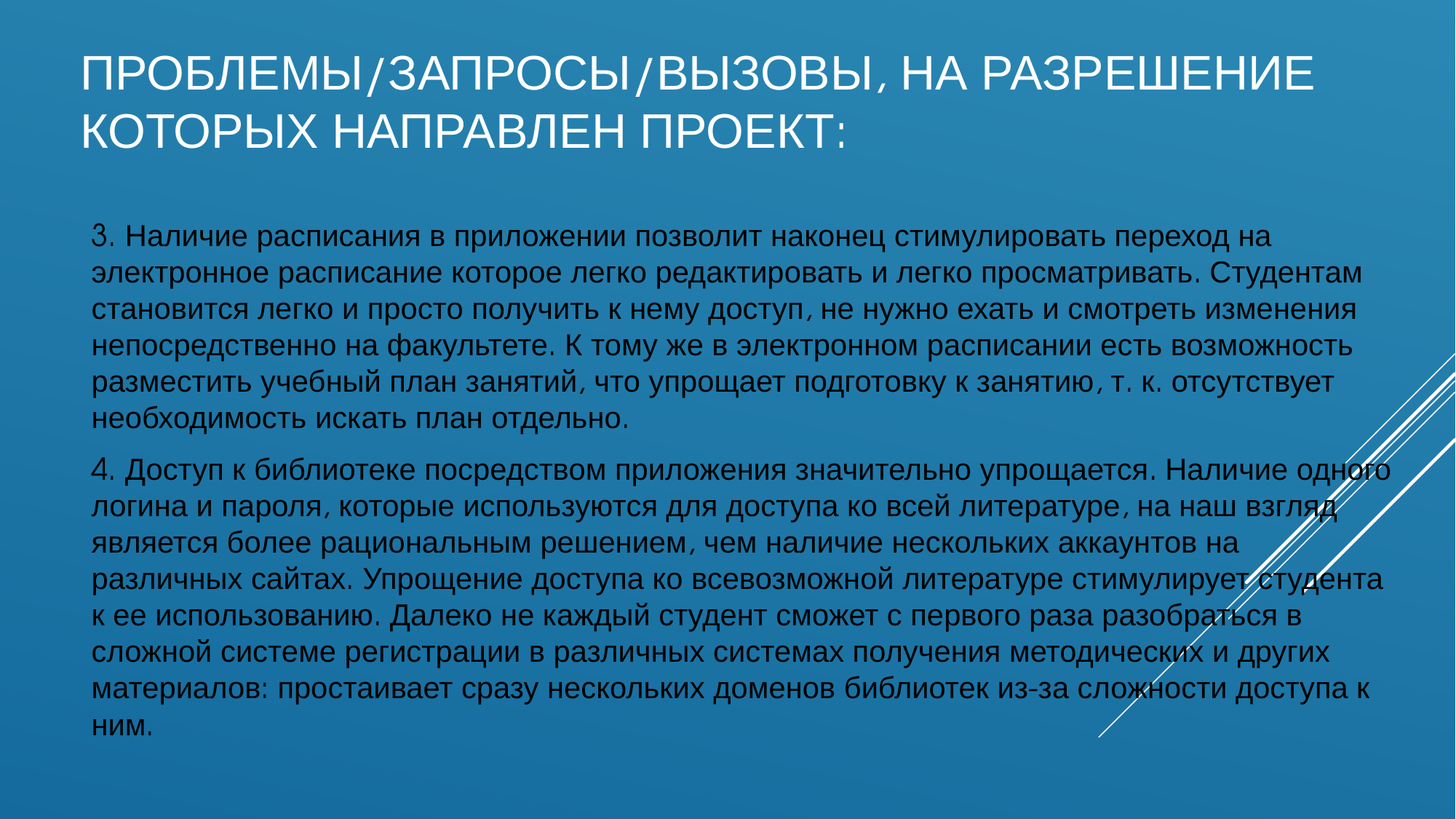

# ПРОБЛЕМЫ/ЗАПРОСЫ/ВЫЗОВЫ, НА РАЗРЕШЕНИЕ КОТОРЫХ НАПРАВЛЕН ПРОЕКТ:
3. Наличие расписания в приложении позволит наконец стимулировать переход на электронное расписание которое легко редактировать и легко просматривать. Студентам становится легко и просто получить к нему доступ, не нужно ехать и смотреть изменения непосредственно на факультете. К тому же в электронном расписании есть возможность разместить учебный план занятий, что упрощает подготовку к занятию, т. к. отсутствует необходимость искать план отдельно.
4. Доступ к библиотеке посредством приложения значительно упрощается. Наличие одного логина и пароля, которые используются для доступа ко всей литературе, на наш взгляд является более рациональным решением, чем наличие нескольких аккаунтов на различных сайтах. Упрощение доступа ко всевозможной литературе стимулирует студента к ее использованию. Далеко не каждый студент сможет с первого раза разобраться в сложной системе регистрации в различных системах получения методических и других материалов: простаивает сразу нескольких доменов библиотек из-за сложности доступа к ним.